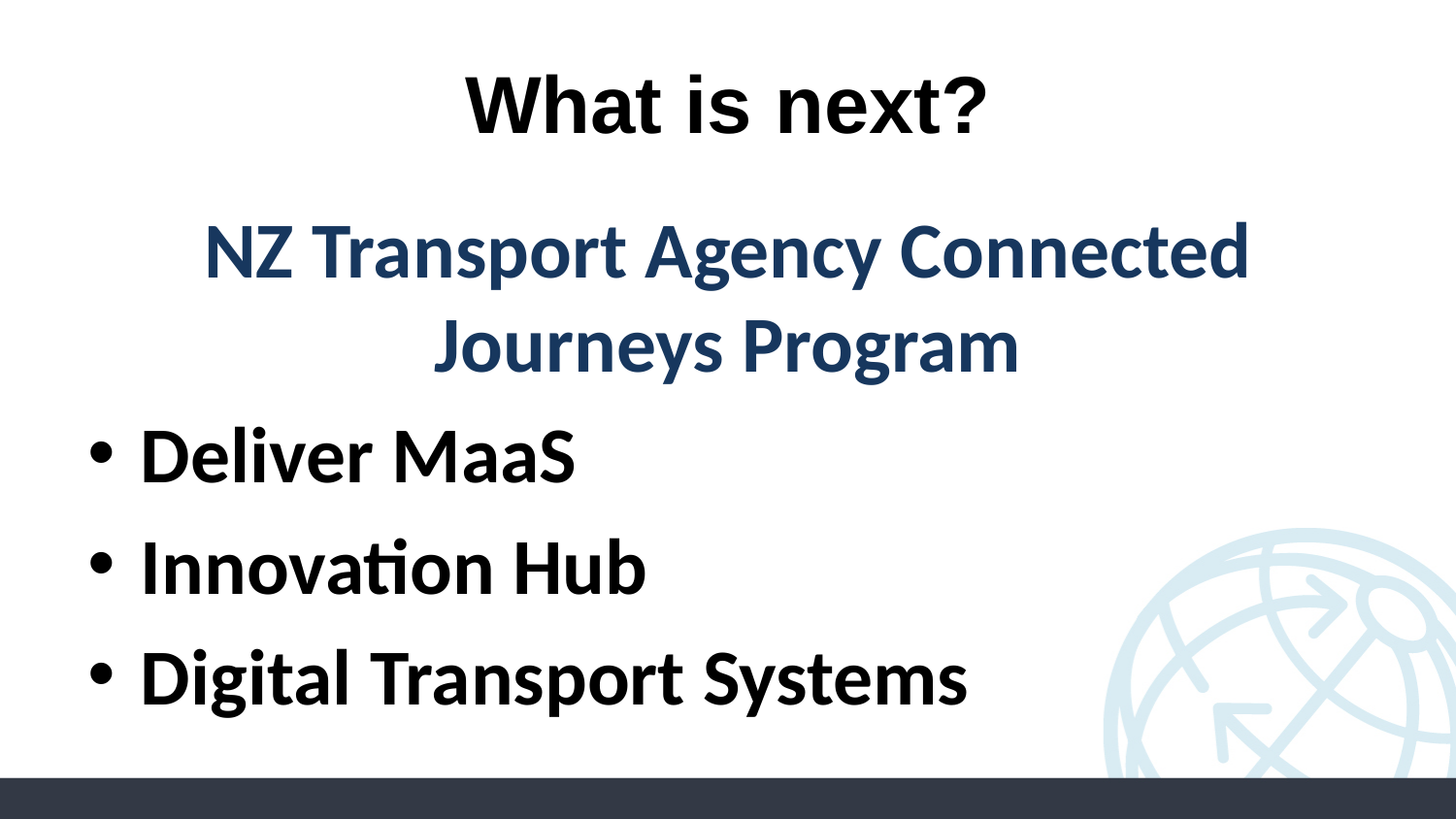

# What is next?
NZ Transport Agency Connected Journeys Program
Deliver MaaS
Innovation Hub
Digital Transport Systems